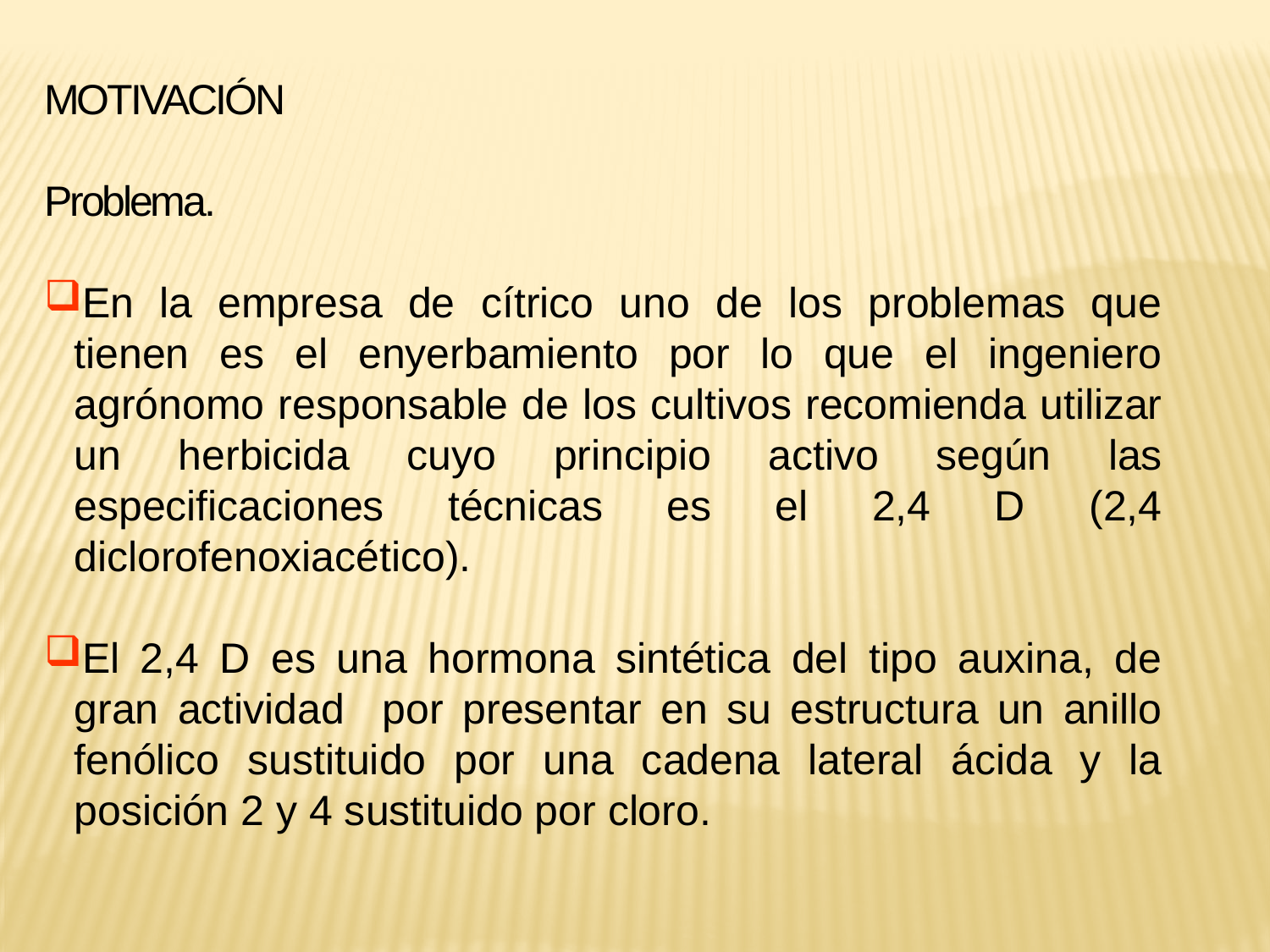

MOTIVACIÓN

Problema.

En la empresa de cítrico uno de los problemas que tienen es el enyerbamiento por lo que el ingeniero agrónomo responsable de los cultivos recomienda utilizar un herbicida cuyo principio activo según las especificaciones técnicas es el 2,4 D (2,4 diclorofenoxiacético).

El 2,4 D es una hormona sintética del tipo auxina, de gran actividad  por presentar en su estructura un anillo fenólico sustituido por una cadena lateral ácida y la posición 2 y 4 sustituido por cloro.